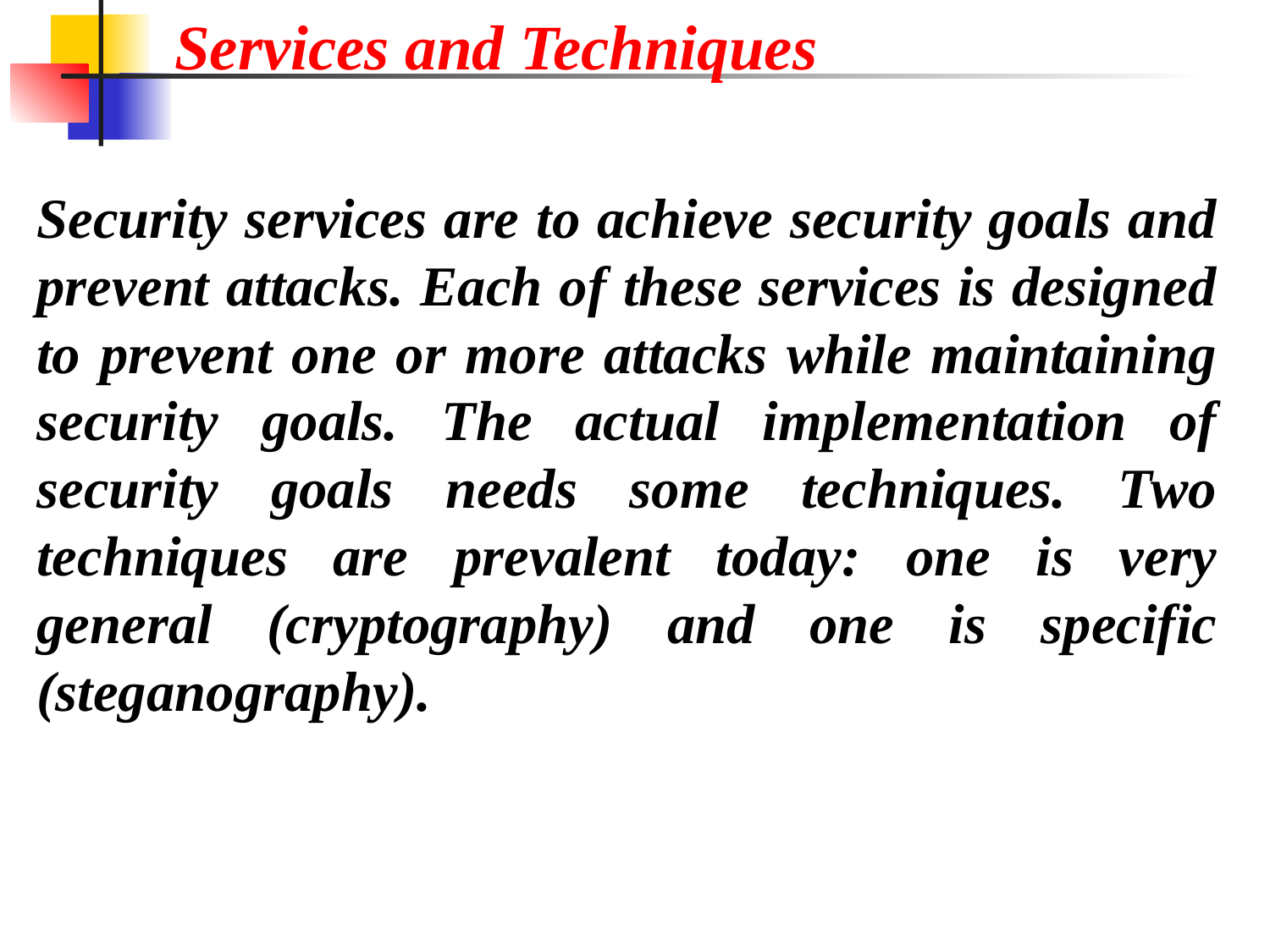

Services and Techniques

Security services are to achieve security goals and prevent attacks. Each of these services is designed to prevent one or more attacks while maintaining security goals. The actual implementation of security goals needs some techniques. Two techniques are prevalent today: one is very general (cryptography) and one is specific (steganography).